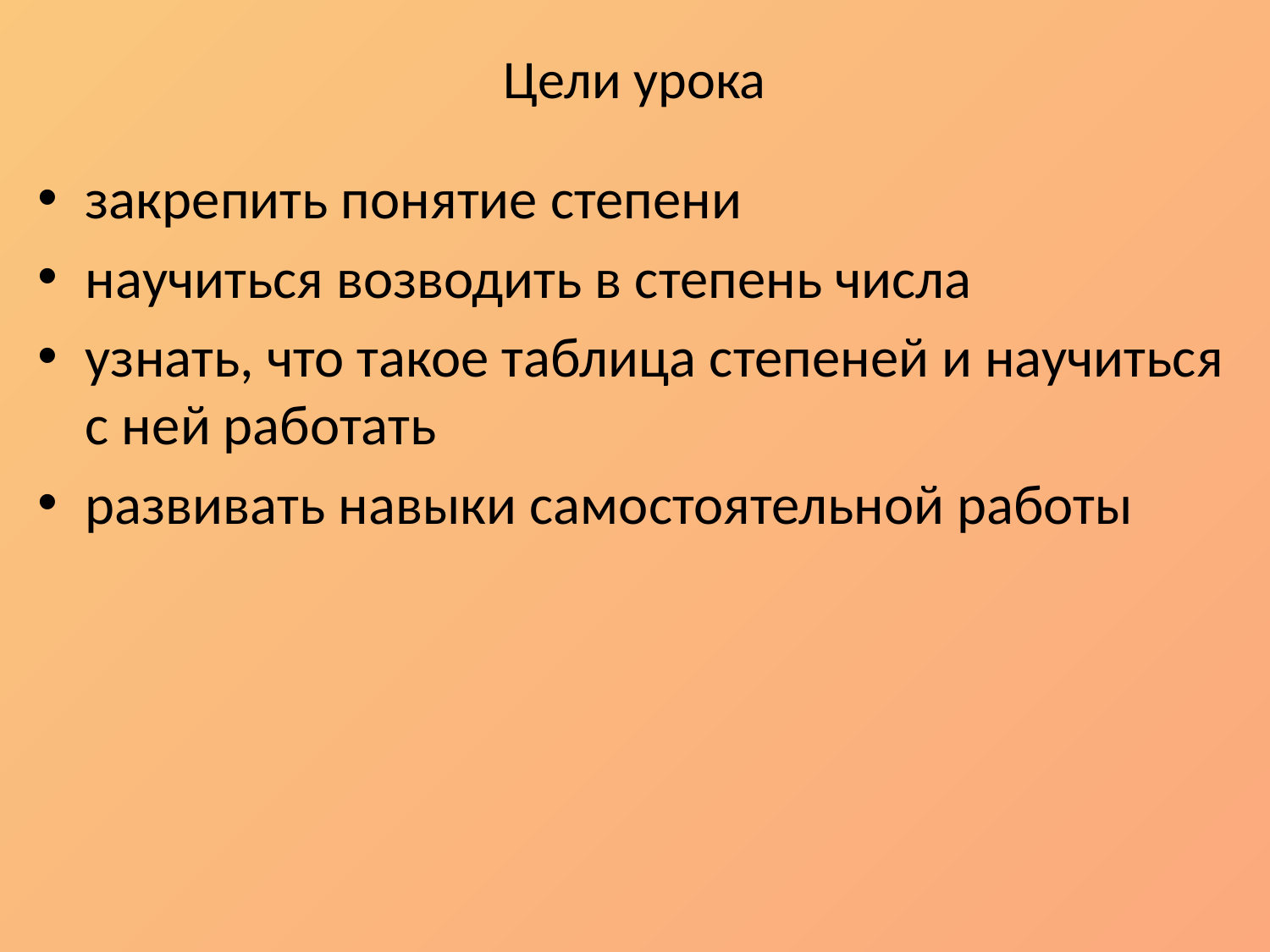

# Цели урока
закрепить понятие степени
научиться возводить в степень числа
узнать, что такое таблица степеней и научиться с ней работать
развивать навыки самостоятельной работы